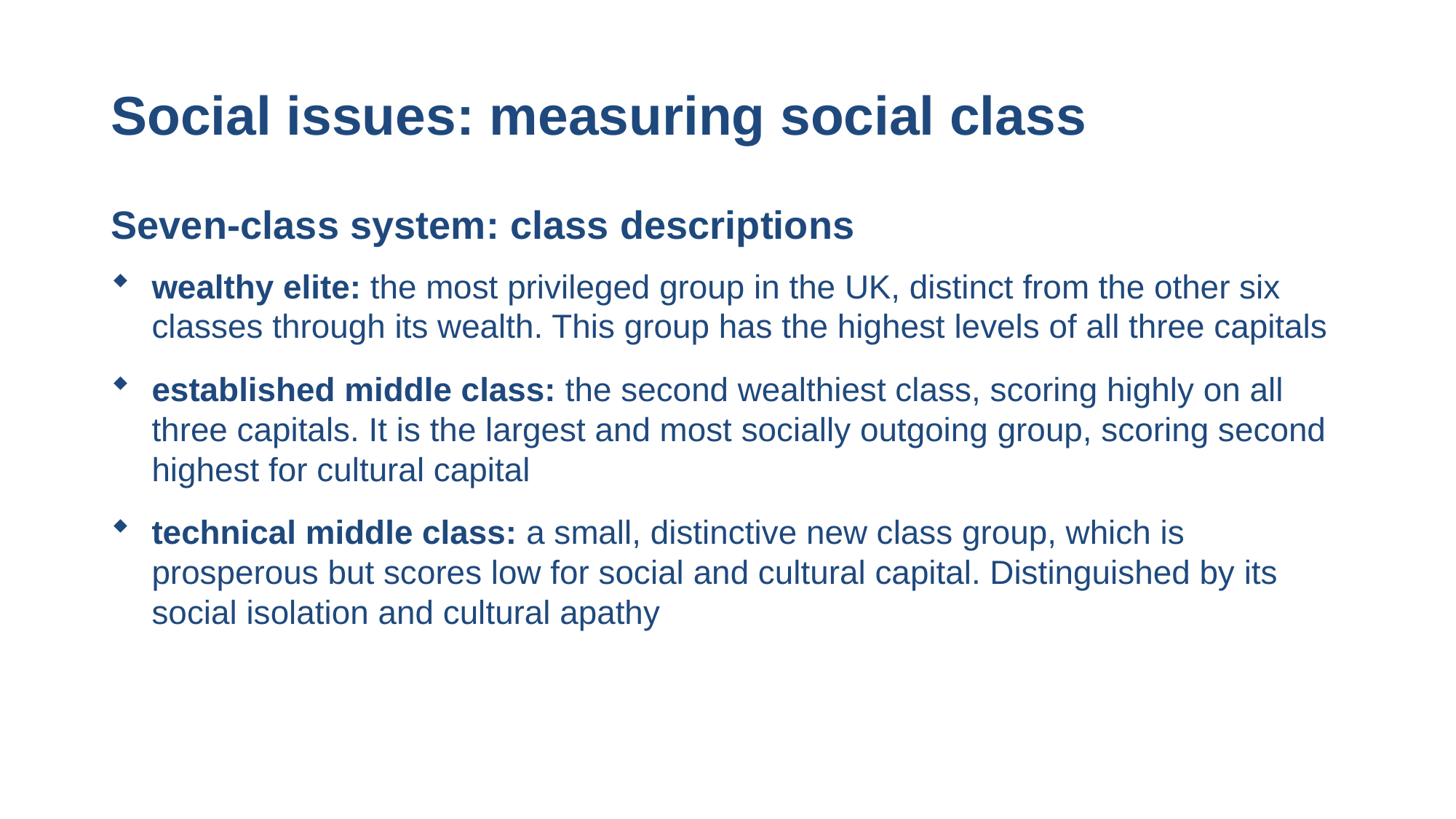

# Social issues: measuring social class
Seven-class system: class descriptions
wealthy elite: the most privileged group in the UK, distinct from the other six classes through its wealth. This group has the highest levels of all three capitals
established middle class: the second wealthiest class, scoring highly on all three capitals. It is the largest and most socially outgoing group, scoring second highest for cultural capital
technical middle class: a small, distinctive new class group, which is prosperous but scores low for social and cultural capital. Distinguished by its social isolation and cultural apathy